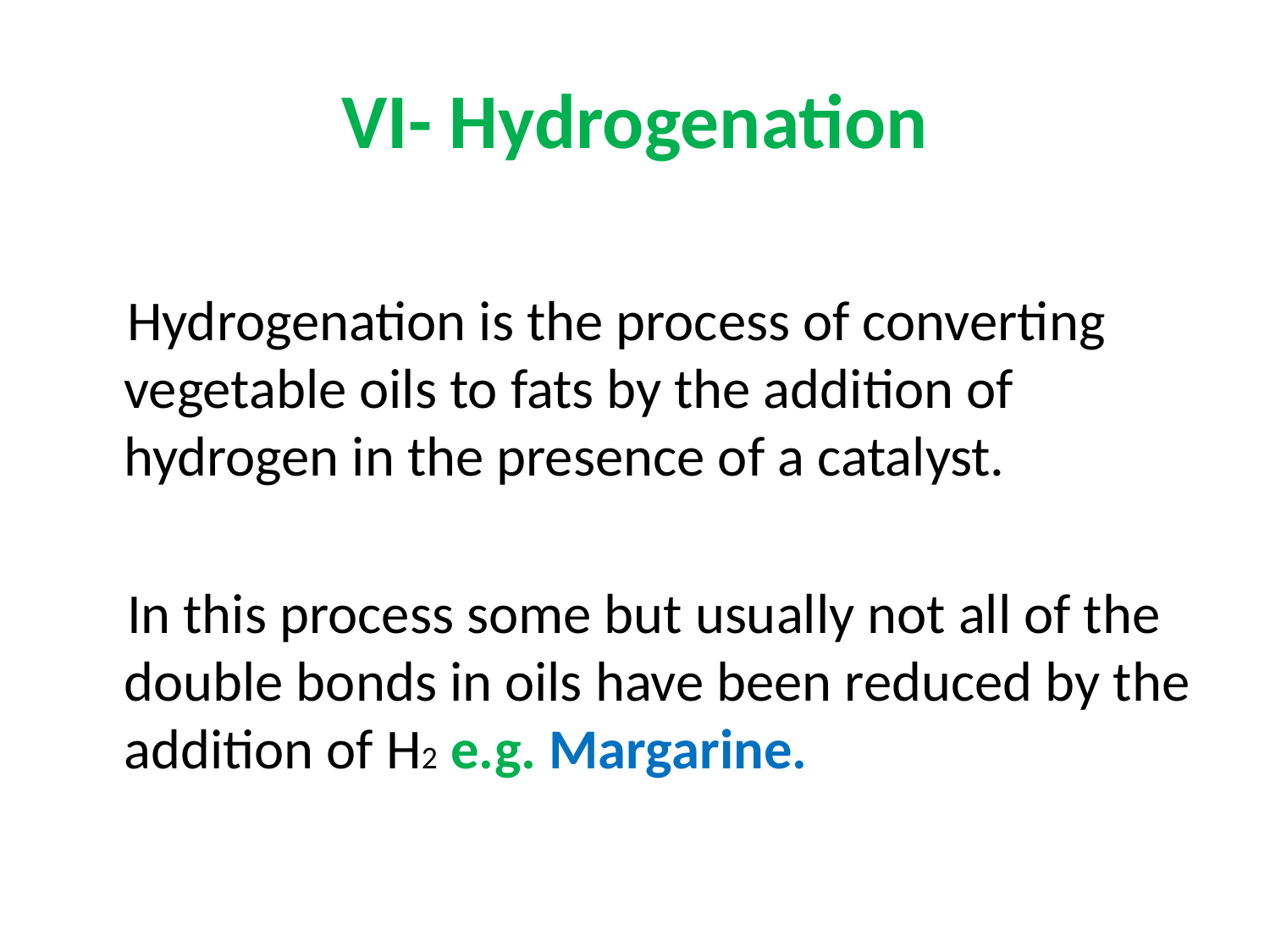

# VI- Hydrogenation
    Hydrogenation is the process of converting vegetable oils to fats by the addition of hydrogen in the presence of a catalyst.

    In this process some but usually not all of the double bonds in oils have been reduced by the addition of H2 e.g. Margarine.